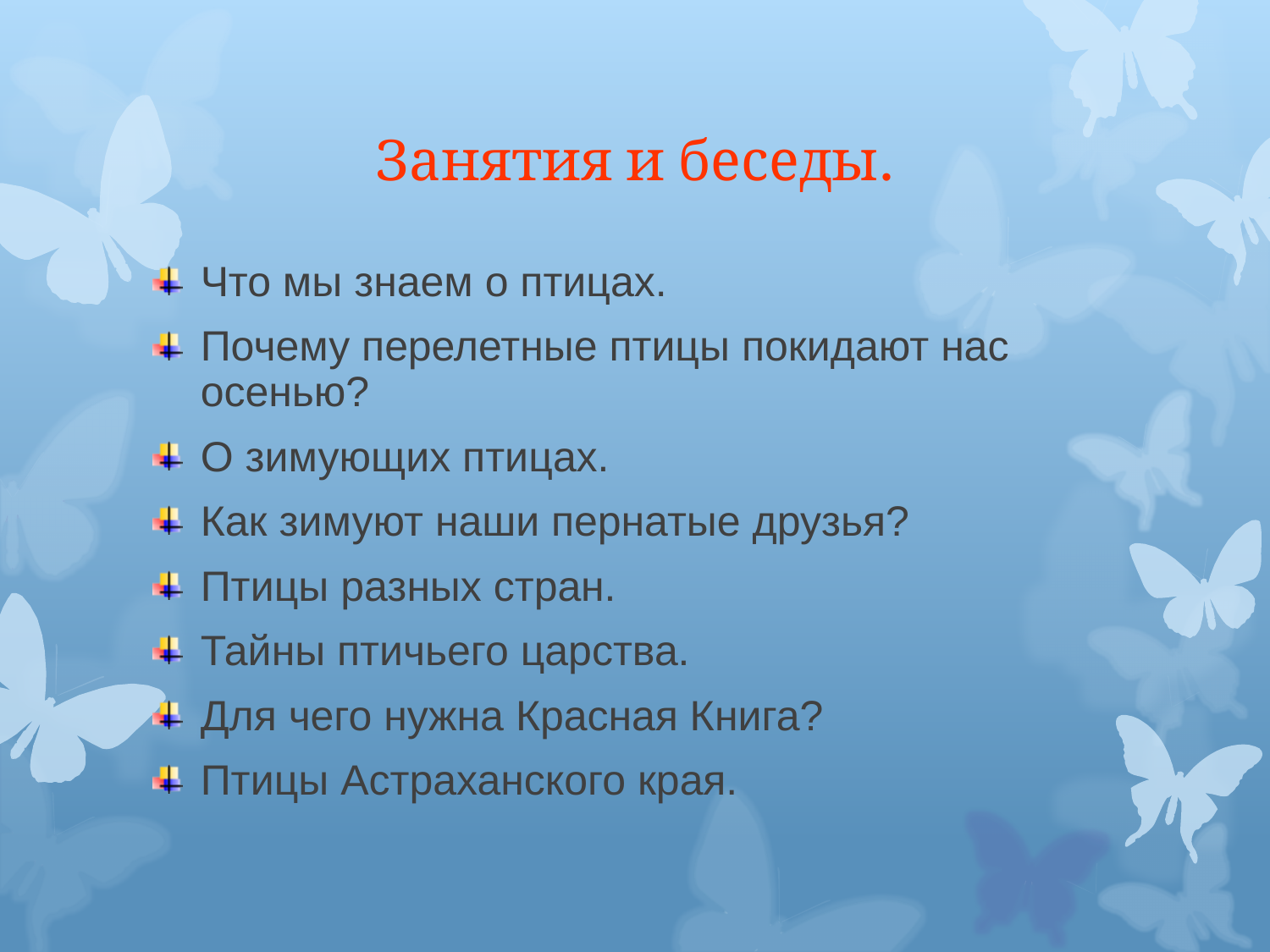

# Занятия и беседы.
Что мы знаем о птицах.
Почему перелетные птицы покидают нас осенью?
О зимующих птицах.
Как зимуют наши пернатые друзья?
Птицы разных стран.
Тайны птичьего царства.
Для чего нужна Красная Книга?
Птицы Астраханского края.